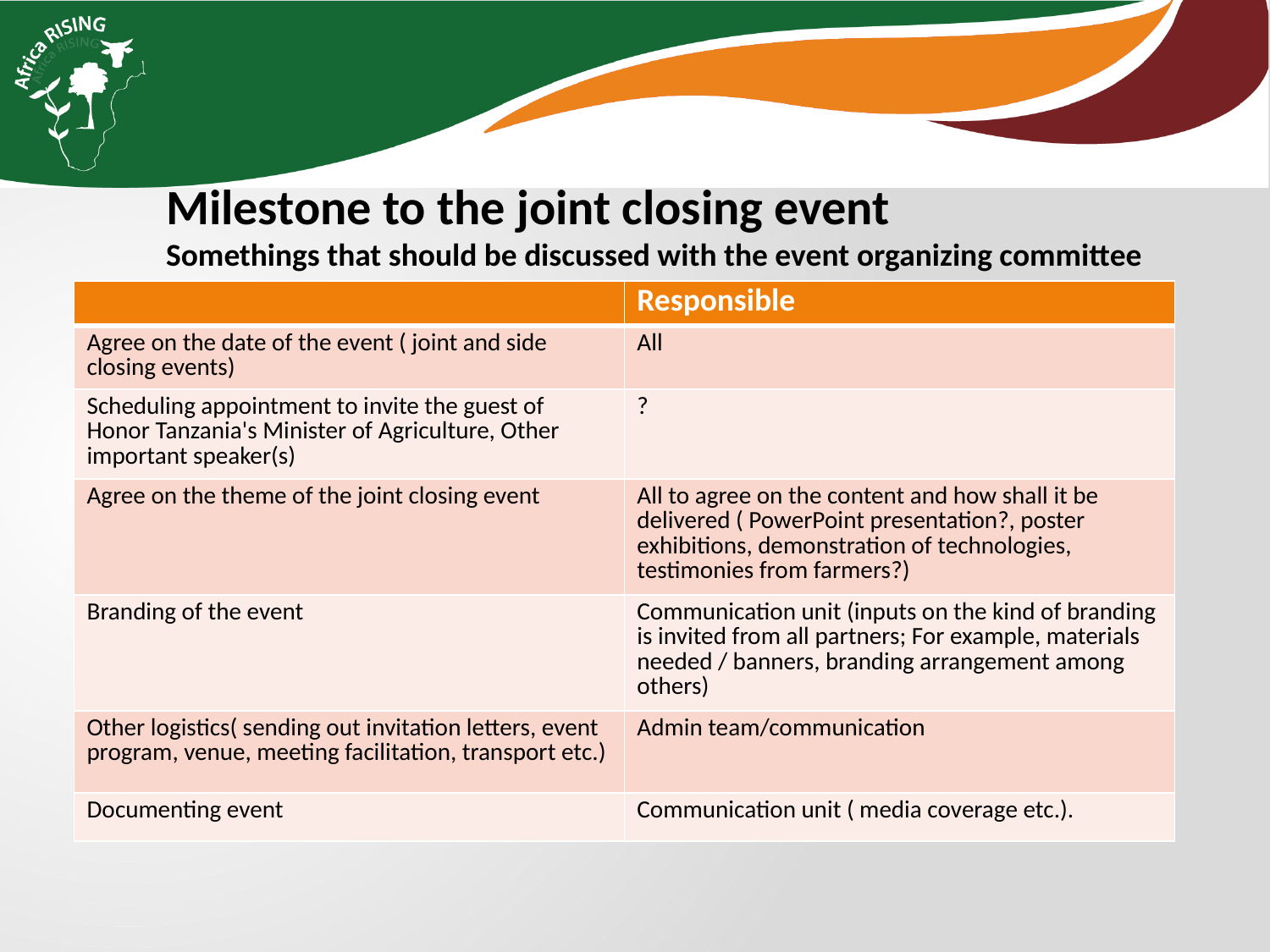

Milestone to the joint closing event
Somethings that should be discussed with the event organizing committee
|  | Responsible |
| --- | --- |
| Agree on the date of the event ( joint and side closing events) | All |
| Scheduling appointment to invite the guest of Honor Tanzania's Minister of Agriculture, Other important speaker(s) | ? |
| Agree on the theme of the joint closing event | All to agree on the content and how shall it be delivered ( PowerPoint presentation?, poster exhibitions, demonstration of technologies, testimonies from farmers?) |
| Branding of the event | Communication unit (inputs on the kind of branding is invited from all partners; For example, materials needed / banners, branding arrangement among others) |
| Other logistics( sending out invitation letters, event program, venue, meeting facilitation, transport etc.) | Admin team/communication |
| Documenting event | Communication unit ( media coverage etc.). |